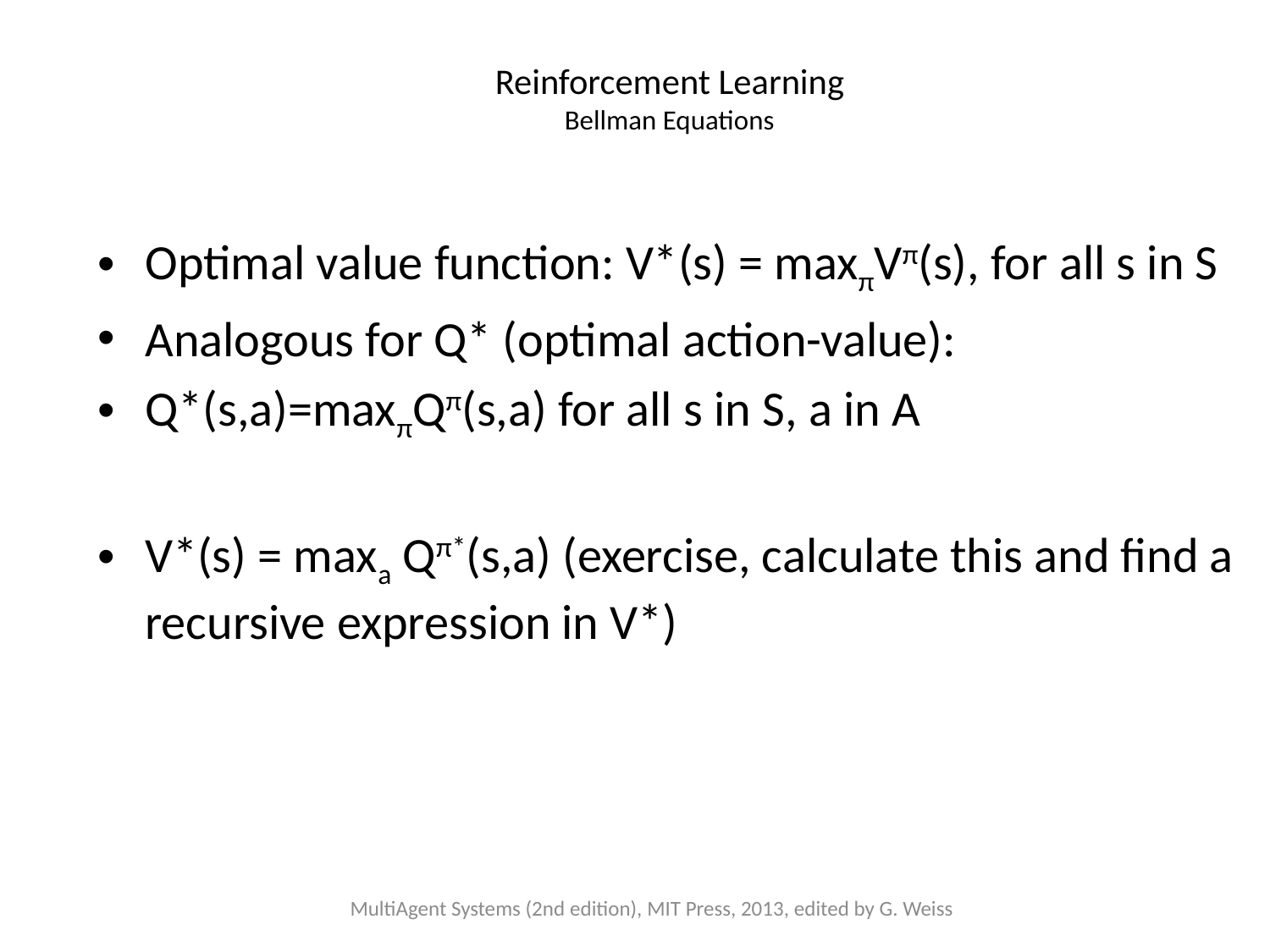

# Reinforcement Learning Bellman Equations
Optimal value function: V*(s) = maxπVπ(s), for all s in S
Analogous for Q* (optimal action-value):
Q*(s,a)=maxπQπ(s,a) for all s in S, a in A

V*(s) = maxa Qπ*(s,a) (exercise, calculate this and find a recursive expression in V*)
MultiAgent Systems (2nd edition), MIT Press, 2013, edited by G. Weiss